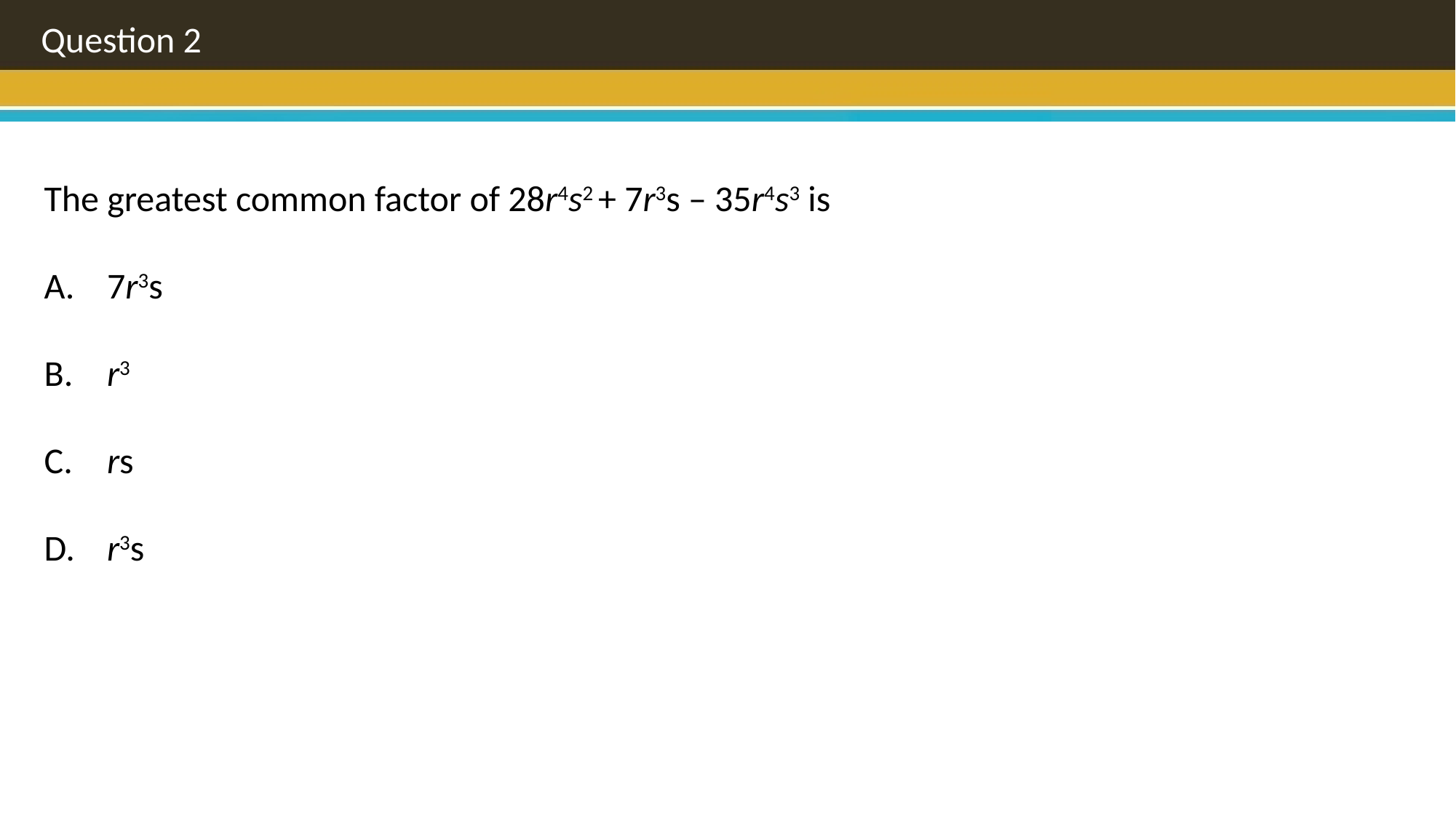

Question 2
The greatest common factor of 28r4s2 + 7r3s – 35r4s3 is

 7r3s

 r3

 rs

 r3s